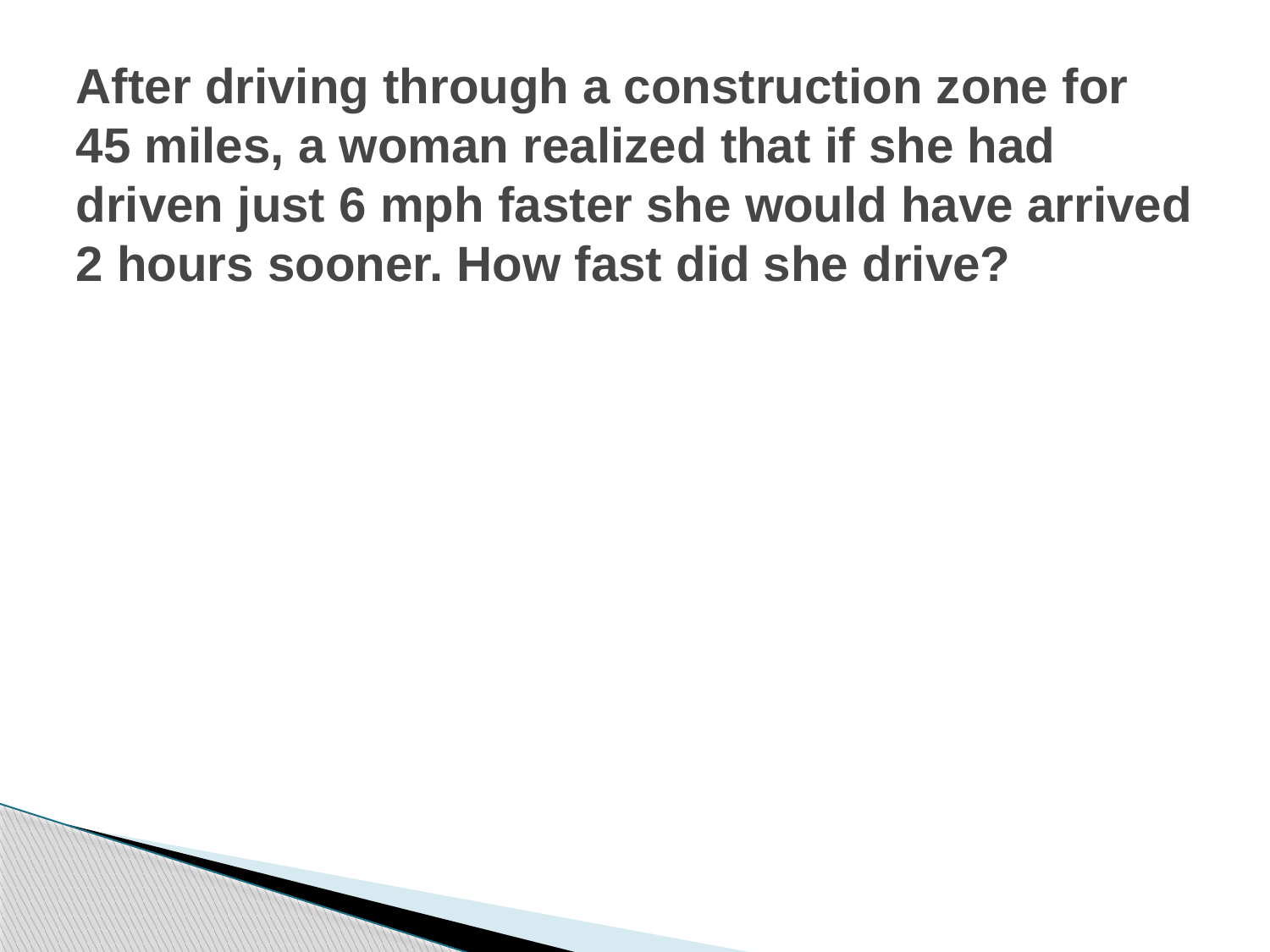

# After driving through a construction zone for 45 miles, a woman realized that if she had driven just 6 mph faster she would have arrived 2 hours sooner. How fast did she drive?